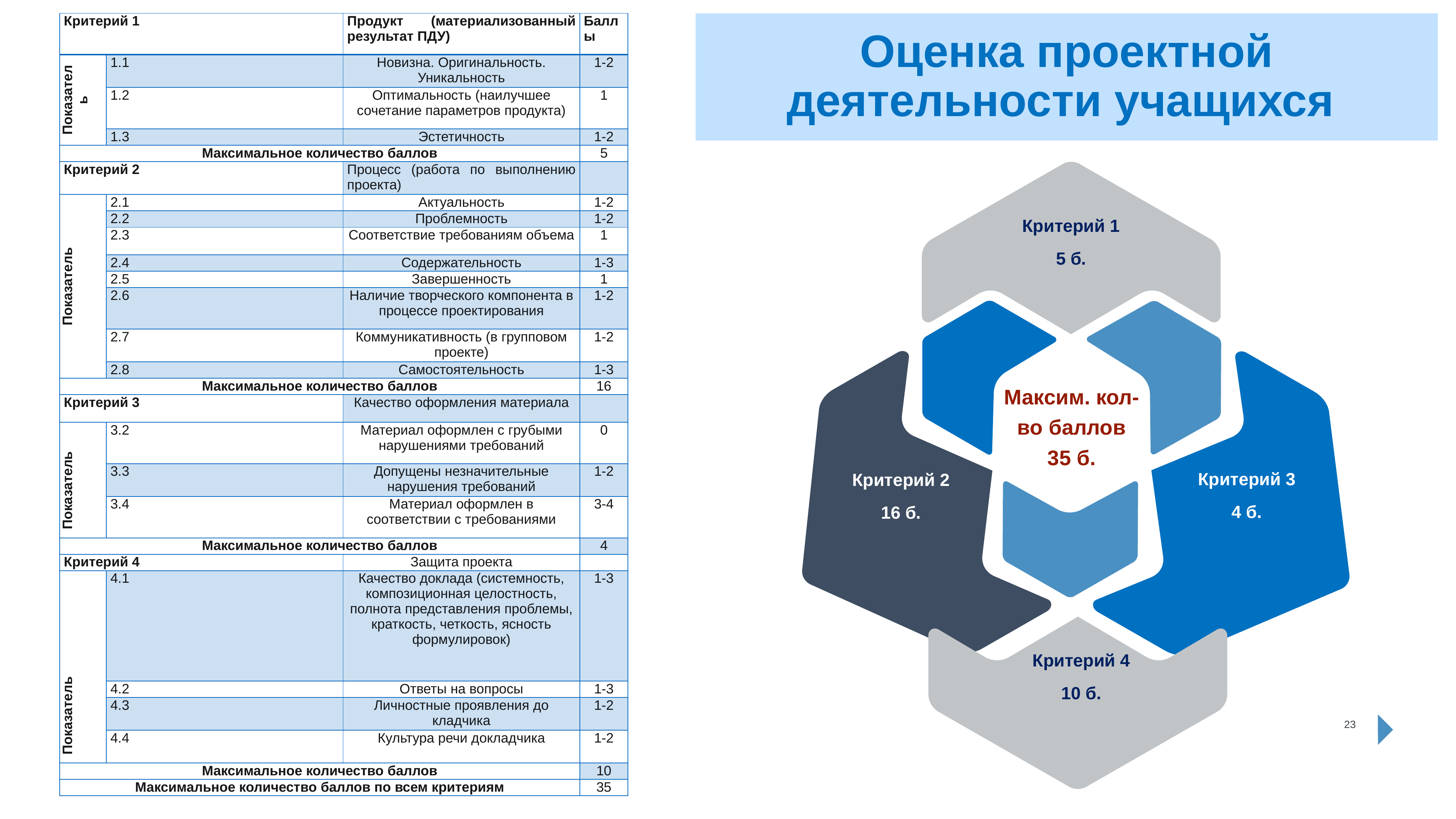

| Критерий 1 |  | Продукт (материализованный результат ПДУ) | Баллы |
| --- | --- | --- | --- |
| Показатель | 1.1 | Новизна. Оригинальность. Уникальность | 1-2 |
|  | 1.2 | Оптимальность (наилучшее сочетание параметров продукта) | 1 |
|  | 1.3 | Эстетичность | 1-2 |
| Максимальное количество баллов |  |  | 5 |
| Критерий 2 |  | Процесс (работа по выполнению проекта) |  |
| Показатель | 2.1 | Актуальность | 1-2 |
|  | 2.2 | Проблемность | 1-2 |
|  | 2.3 | Соответствие требованиям объема | 1 |
|  | 2.4 | Содержательность | 1-3 |
|  | 2.5 | Завершенность | 1 |
|  | 2.6 | Наличие творческого ком­понента в процессе проектиро­вания | 1-2 |
|  | 2.7 | Коммуникативность (в групповом проекте) | 1-2 |
|  | 2.8 | Самостоятельность | 1-3 |
| Максимальное количество баллов |  |  | 16 |
| Критерий 3 |  | Качество оформления материала |  |
| Показатель | 3.2 | Материал оформлен с грубыми нарушениями требований | 0 |
|  | 3.3 | Допущены незначительные нарушения требований | 1-2 |
|  | 3.4 | Материал оформлен в соответствии с требованиями | 3-4 |
| Максимальное количество баллов |  |  | 4 |
| Критерий 4 |  | Защита проекта |  |
| Показатель | 4.1 | Качество доклада (системность, композиционная целостность, полнота представления проблемы, краткость, четкость, ясность формулировок) | 1-3 |
|  | 4.2 | Ответы на вопросы | 1-3 |
|  | 4.3 | Личностные проявления до­кладчика | 1-2 |
|  | 4.4 | Культура речи докладчика | 1-2 |
| Максимальное количество баллов |  |  | 10 |
| Максимальное количество баллов по всем критериям |  |  | 35 |
# Оценка проектной деятельности учащихся

Критерий 1
5 б.

Максим. кол-во баллов
35 б.

Критерий 3
4 б.
Критерий 2
16 б.

Критерий 4
10 б.
23